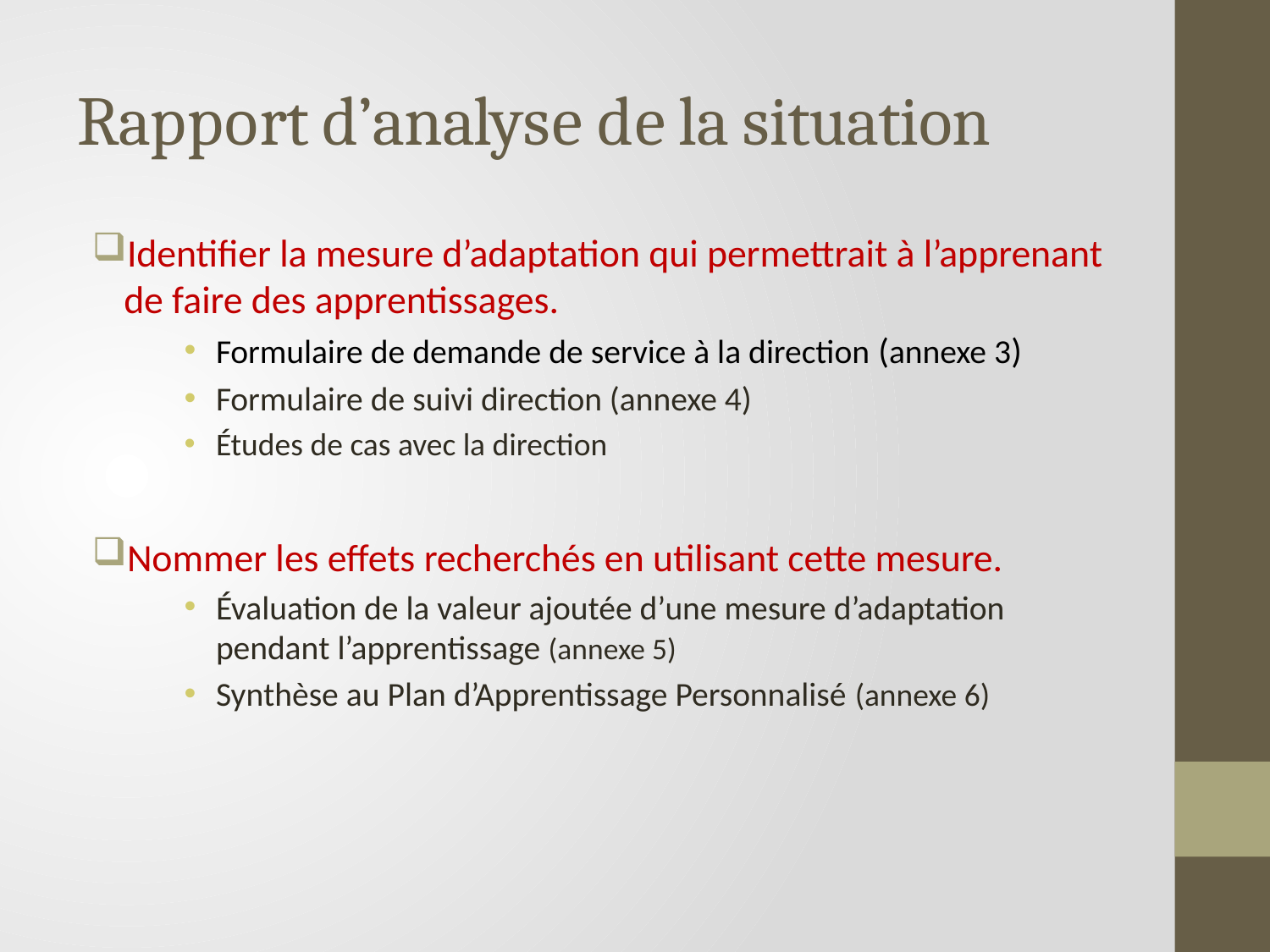

# Rapport d’analyse de la situation
Identifier la mesure d’adaptation qui permettrait à l’apprenant de faire des apprentissages.
Formulaire de demande de service à la direction (annexe 3)
Formulaire de suivi direction (annexe 4)
Études de cas avec la direction

Nommer les effets recherchés en utilisant cette mesure.
Évaluation de la valeur ajoutée d’une mesure d’adaptation pendant l’apprentissage (annexe 5)
Synthèse au Plan d’Apprentissage Personnalisé (annexe 6)